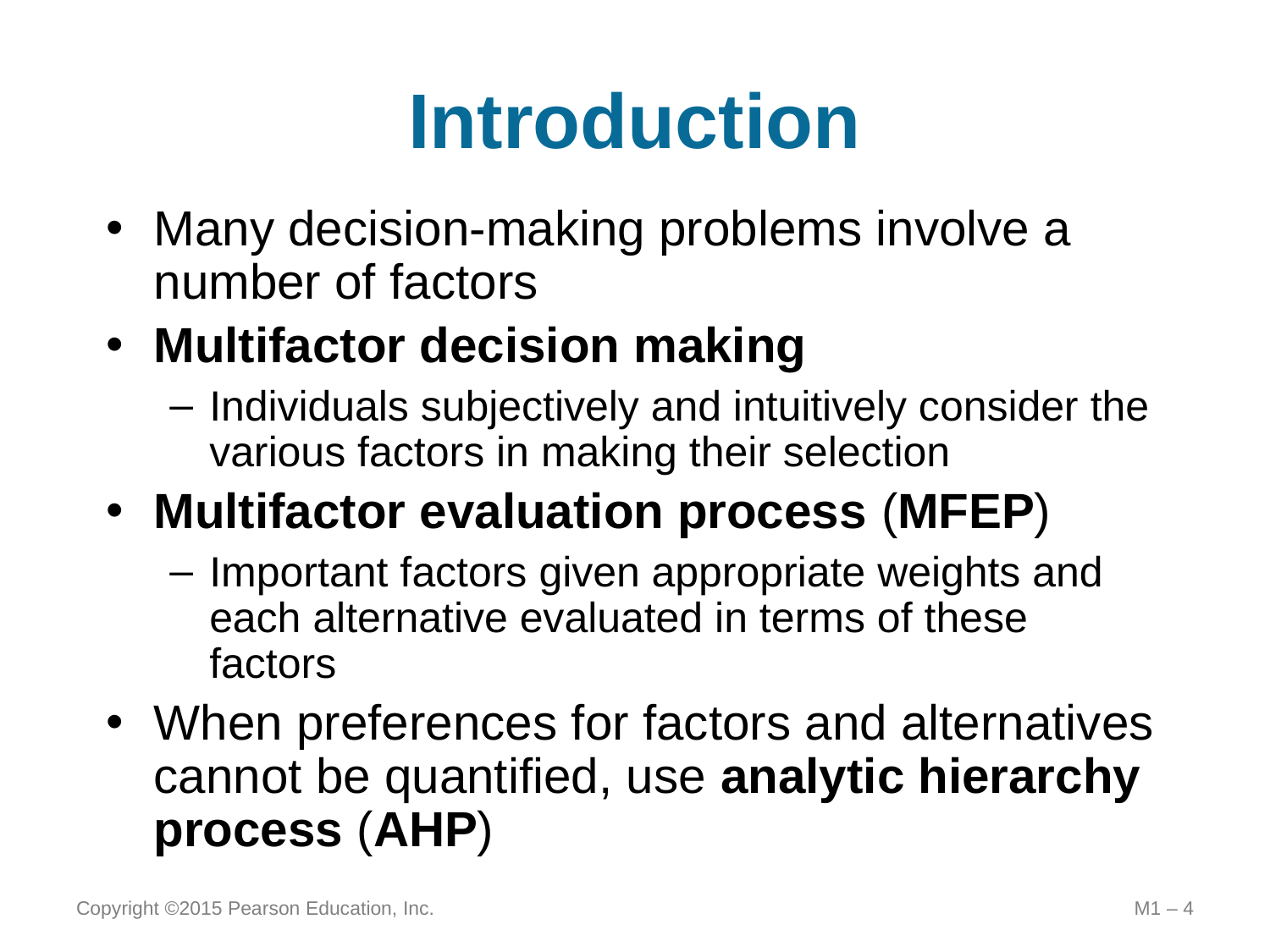

# Introduction
Many decision-making problems involve a number of factors
Multifactor decision making
Individuals subjectively and intuitively consider the various factors in making their selection
Multifactor evaluation process (MFEP)
Important factors given appropriate weights and each alternative evaluated in terms of these factors
When preferences for factors and alternatives cannot be quantified, use analytic hierarchy process (AHP)

Copyright ©2015 Pearson Education, Inc.
M1 – 4